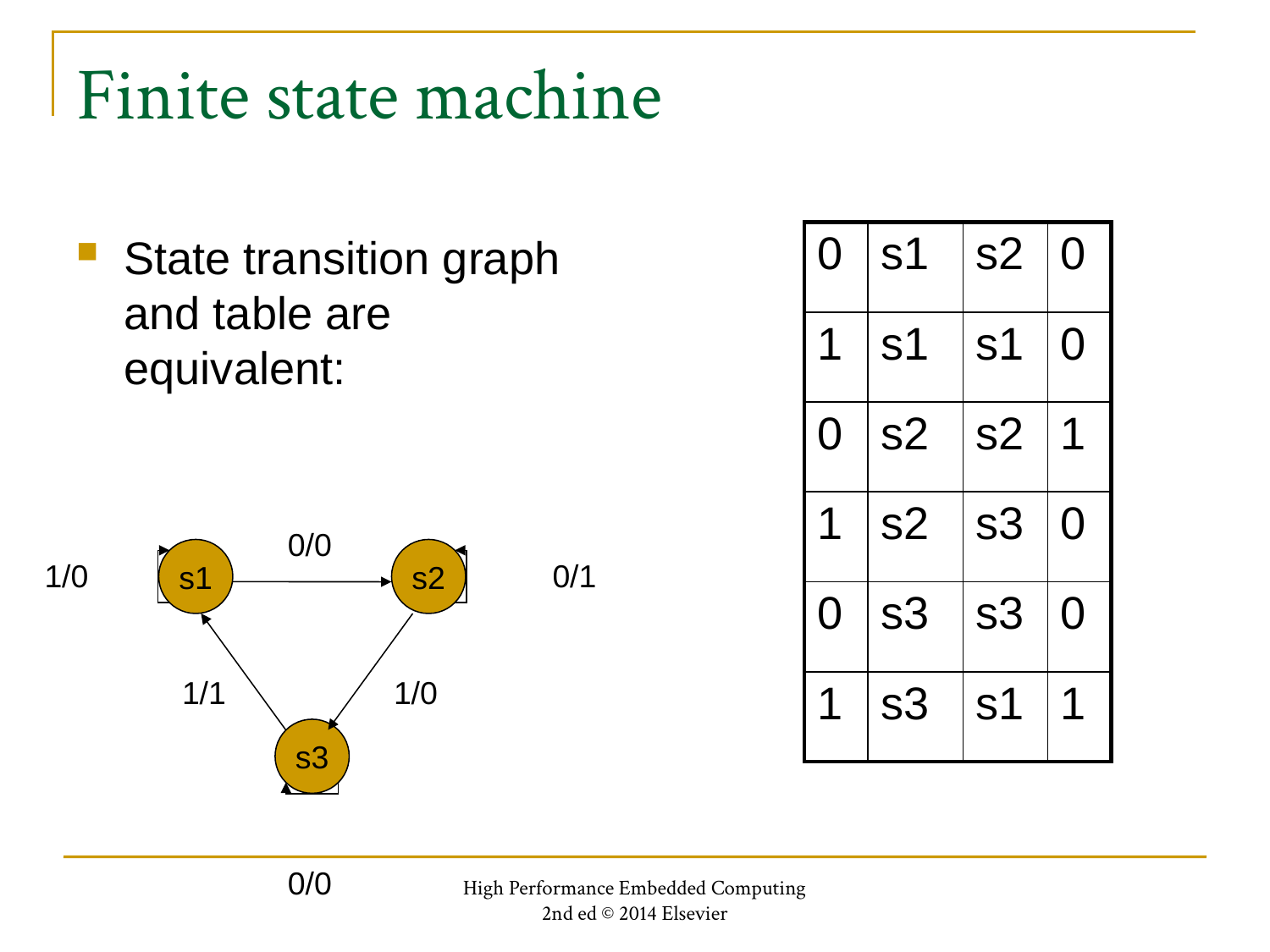

# Finite state machine
State transition graph and table are equivalent:
| 0 | s1 | s2 | 0 |
| --- | --- | --- | --- |
| 1 | s1 | s1 | 0 |
| 0 | s2 | s2 | 1 |
| 1 | s2 | s3 | 0 |
| 0 | s3 | s3 | 0 |
| 1 | s3 | s1 | 1 |
0/0
s1
s2
1/0
0/1

1/1
1/0
s3
0/0
High Performance Embedded Computing 2nd ed © 2014 Elsevier